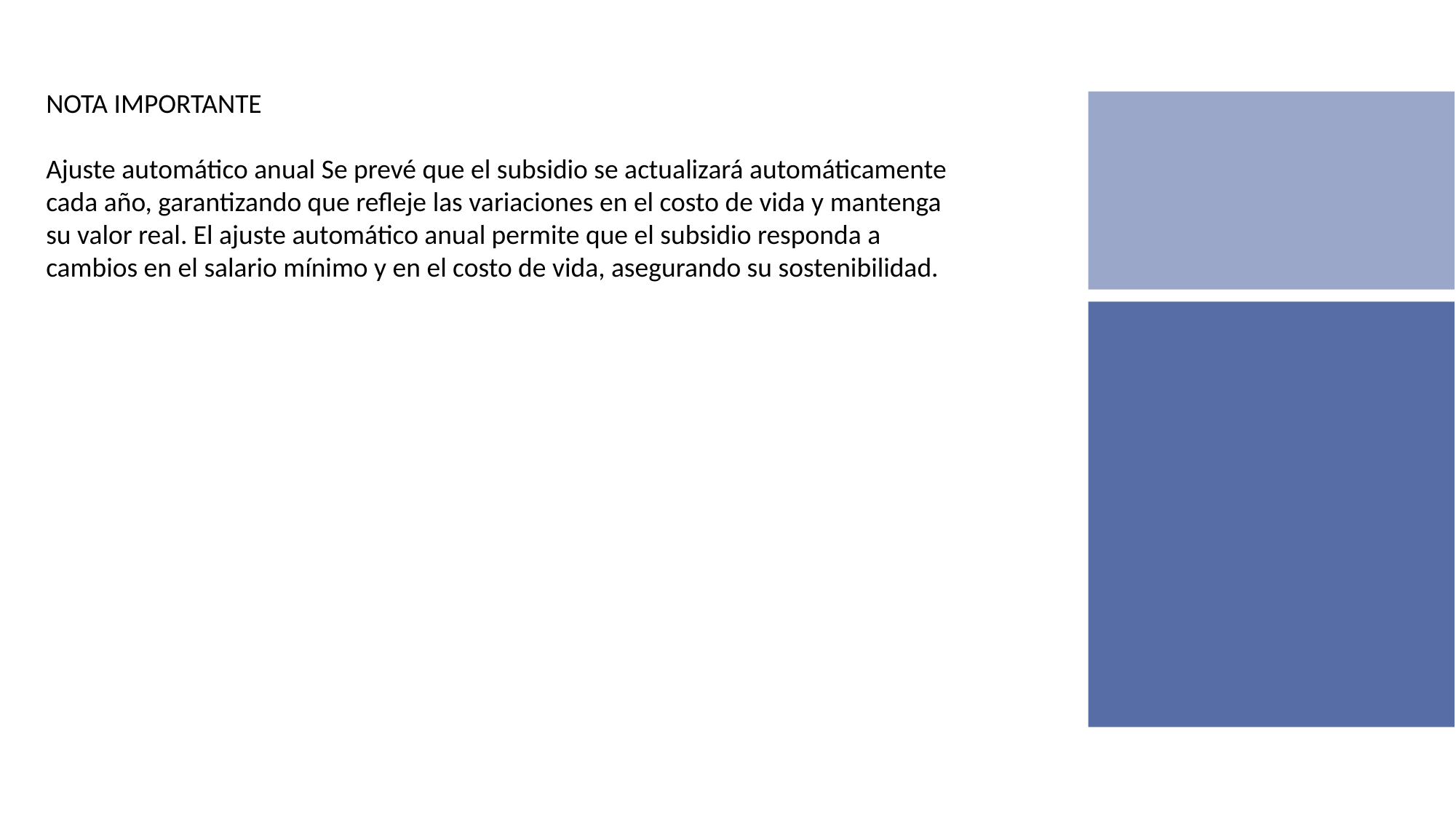

NOTA IMPORTANTE

Ajuste automático anual Se prevé que el subsidio se actualizará automáticamente cada año, garantizando que refleje las variaciones en el costo de vida y mantenga su valor real. El ajuste automático anual permite que el subsidio responda a cambios en el salario mínimo y en el costo de vida, asegurando su sostenibilidad.